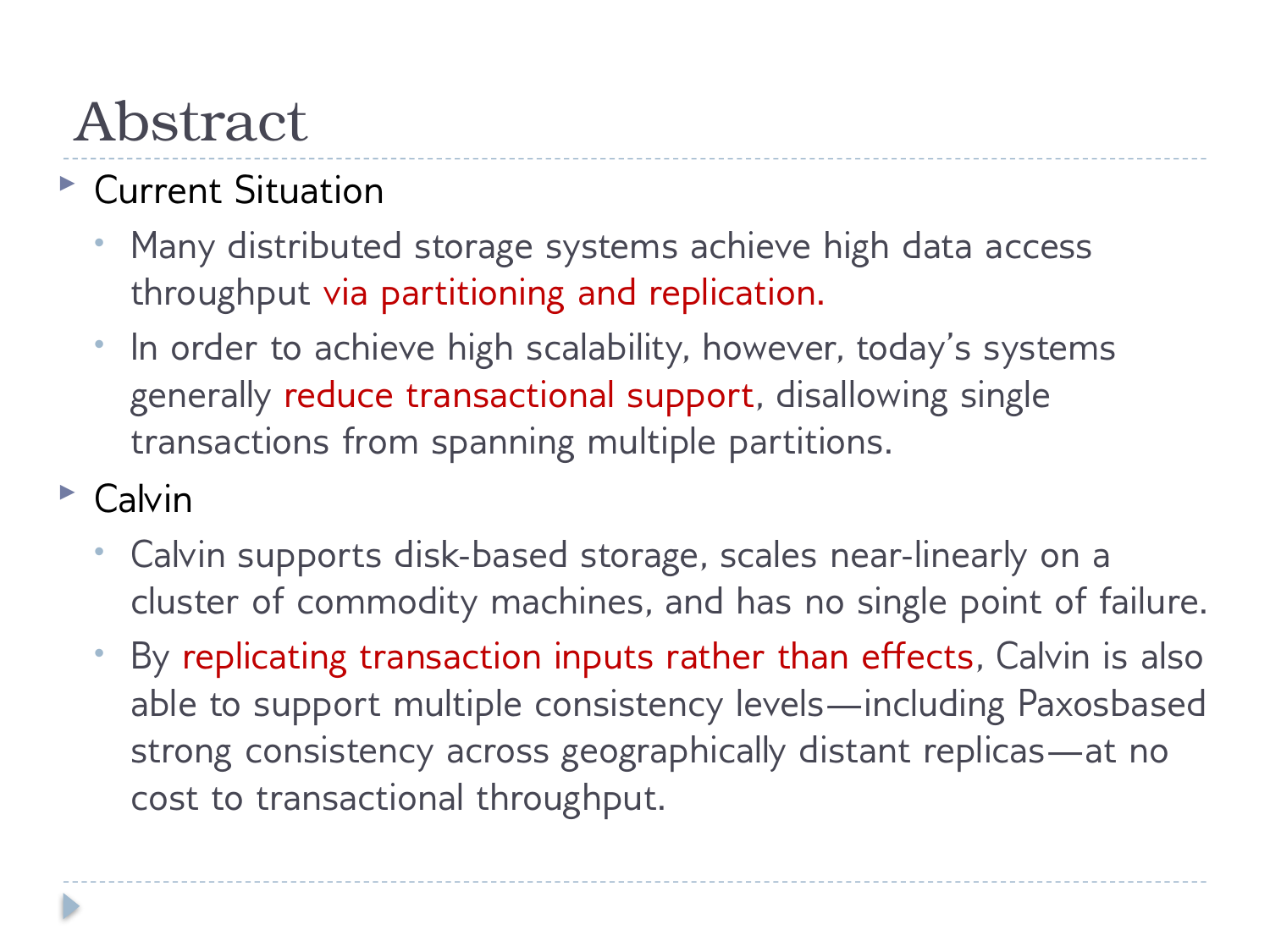

# Abstract
Current Situation
Many distributed storage systems achieve high data access throughput via partitioning and replication.
In order to achieve high scalability, however, today’s systems generally reduce transactional support, disallowing single transactions from spanning multiple partitions.
Calvin
Calvin supports disk-based storage, scales near-linearly on a cluster of commodity machines, and has no single point of failure.
By replicating transaction inputs rather than effects, Calvin is also able to support multiple consistency levels—including Paxosbased strong consistency across geographically distant replicas—at no cost to transactional throughput.